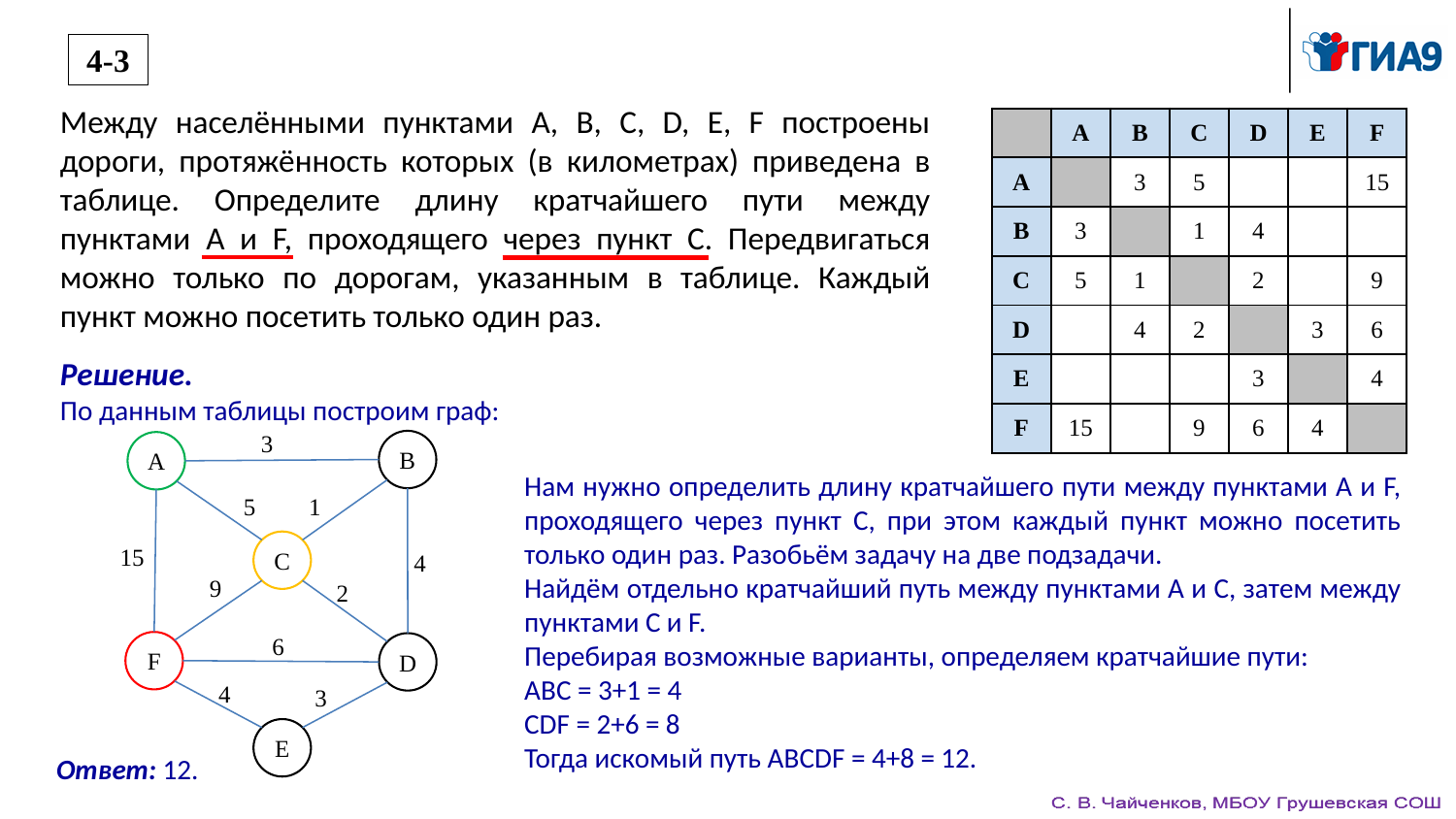

4-3
Между населёнными пунктами А, В, С, D, Е, F построены дороги, протяжённость которых (в километрах) приведена в таблице. Определите длину кратчайшего пути между пунктами А и F, проходящего через пункт С. Передвигаться можно только по дорогам, указанным в таблице. Каждый пункт можно посетить только один раз.
|  | А | В | С | D | Е | F |
| --- | --- | --- | --- | --- | --- | --- |
| А |  | 3 | 5 |  |  | 15 |
| В | 3 |  | 1 | 4 |  |  |
| С | 5 | 1 |  | 2 |  | 9 |
| D |  | 4 | 2 |  | 3 | 6 |
| Е |  |  |  | 3 |  | 4 |
| F | 15 |  | 9 | 6 | 4 |  |
Решение.
По данным таблицы построим граф:

3
B
A
1
5
C
15
4
9
2
6
F
D
4
3
E
Нам нужно определить длину кратчайшего пути между пунктами А и F, проходящего через пункт С, при этом каждый пункт можно посетить только один раз. Разобьём задачу на две подзадачи.
Найдём отдельно кратчайший путь между пунктами A и C, затем между пунктами C и F.
Перебирая возможные варианты, определяем кратчайшие пути:
ABC = 3+1 = 4
CDF = 2+6 = 8
Тогда искомый путь ABCDF = 4+8 = 12.
Ответ: 12.